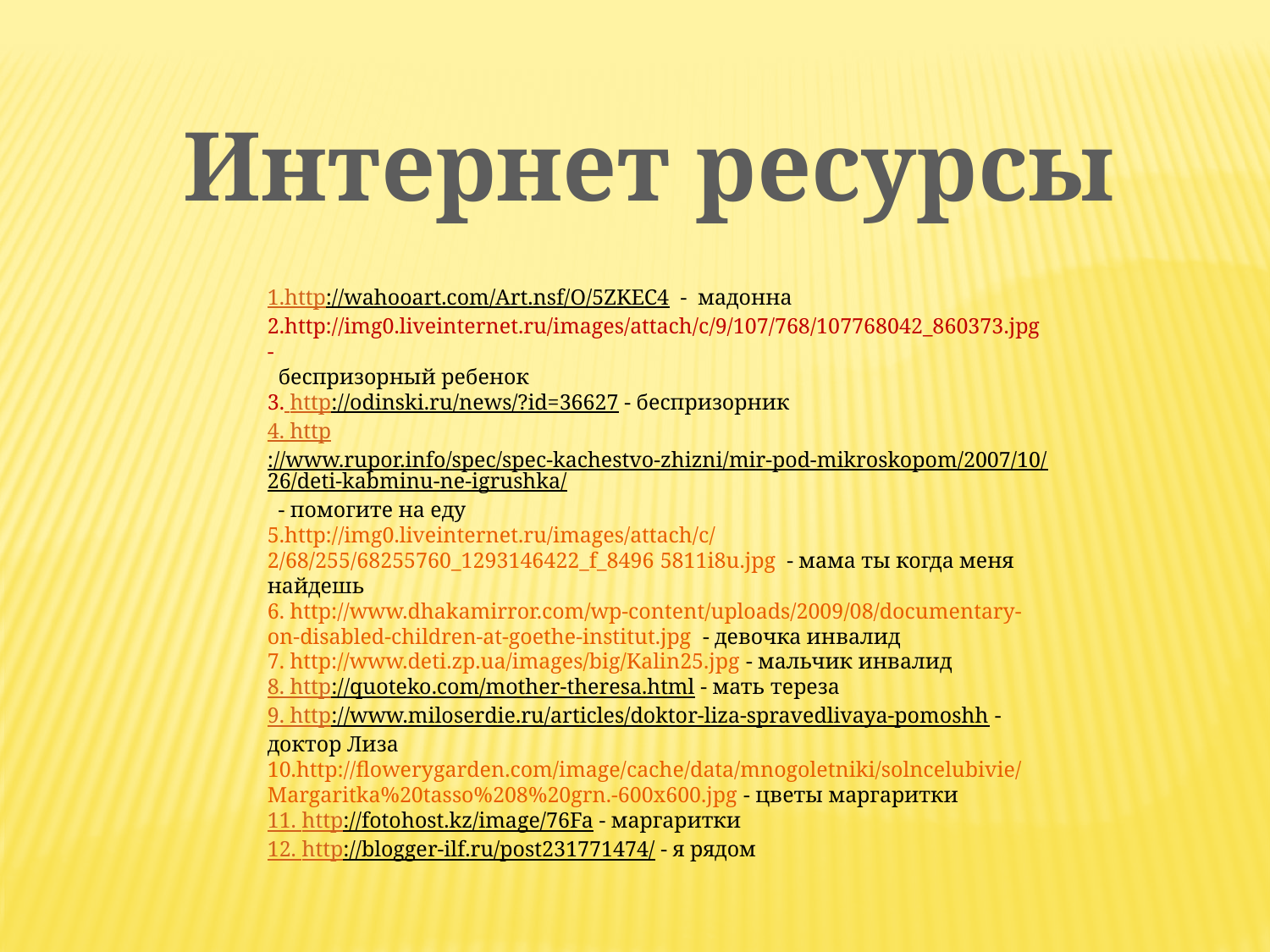

Интернет ресурсы
1.http://wahooart.com/Art.nsf/O/5ZKEC4  -  мадонна
2.http://img0.liveinternet.ru/images/attach/c/9/107/768/107768042_860373.jpg -
  беспризорный ребенок
3. http://odinski.ru/news/?id=36627 - беспризорник
4. http://www.rupor.info/spec/spec-kachestvo-zhizni/mir-pod-mikroskopom/2007/10/26/deti-kabminu-ne-igrushka/  - помогите на еду
5.http://img0.liveinternet.ru/images/attach/c/2/68/255/68255760_1293146422_f_8496 5811i8u.jpg  - мама ты когда меня найдешь
6. http://www.dhakamirror.com/wp-content/uploads/2009/08/documentary-on-disabled-children-at-goethe-institut.jpg  - девочка инвалид
7. http://www.deti.zp.ua/images/big/Kalin25.jpg - мальчик инвалид
8. http://quoteko.com/mother-theresa.html - мать тереза
9. http://www.miloserdie.ru/articles/doktor-liza-spravedlivaya-pomoshh -доктор Лиза
10.http://flowerygarden.com/image/cache/data/mnogoletniki/solncelubivie/Margaritka%20tasso%208%20grn.-600x600.jpg - цветы маргаритки
11. http://fotohost.kz/image/76Fa - маргаритки
12. http://blogger-ilf.ru/post231771474/ - я рядом